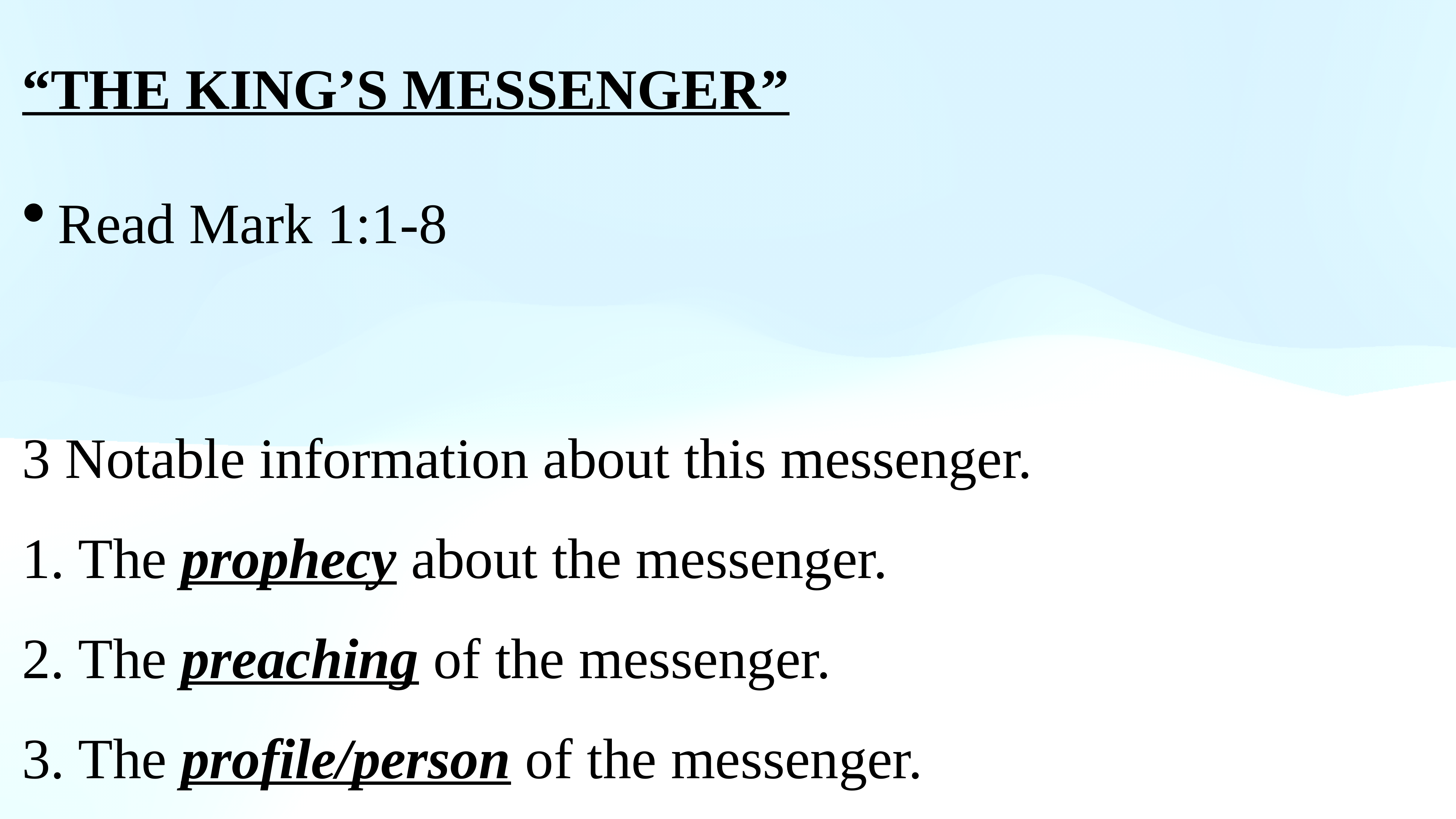

“THE KING’S MESSENGER”
Read Mark 1:1-8

3 Notable information about this messenger.
1. The prophecy about the messenger.
2. The preaching of the messenger.
3. The profile/person of the messenger.